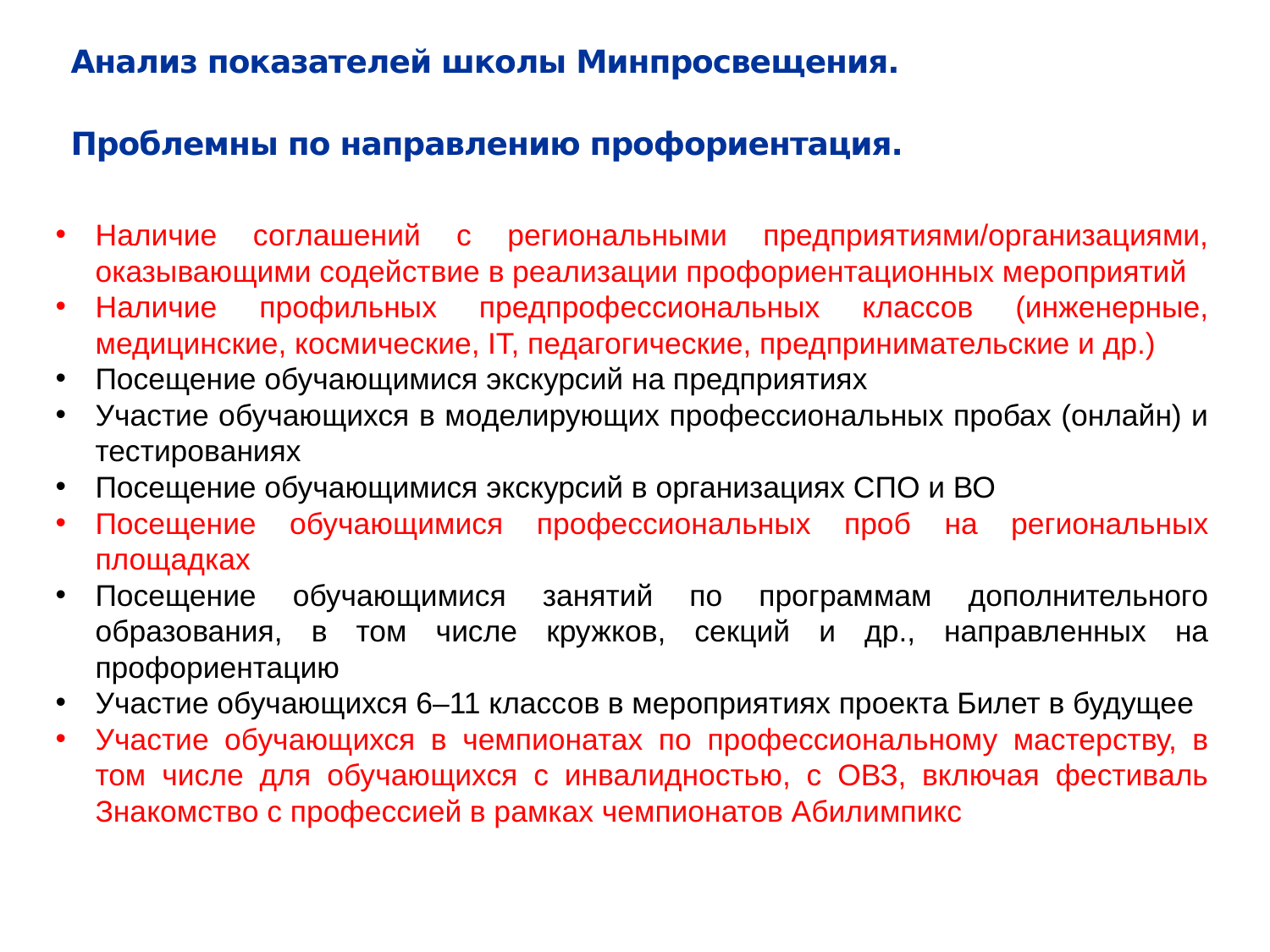

Анализ показателей школы Минпросвещения.
Проблемны по направлению профориентация.
Наличие соглашений с региональными предприятиями/организациями, оказывающими содействие в реализации профориентационных мероприятий
Наличие профильных предпрофессиональных классов (инженерные, медицинские, космические, IT, педагогические, предпринимательские и др.)
Посещение обучающимися экскурсий на предприятиях
Участие обучающихся в моделирующих профессиональных пробах (онлайн) и тестированиях
Посещение обучающимися экскурсий в организациях СПО и ВО
Посещение обучающимися профессиональных проб на региональных площадках
Посещение обучающимися занятий по программам дополнительного образования, в том числе кружков, секций и др., направленных на профориентацию
Участие обучающихся 6‒11 классов в мероприятиях проекта Билет в будущее
Участие обучающихся в чемпионатах по профессиональному мастерству, в том числе для обучающихся с инвалидностью, с ОВЗ, включая фестиваль Знакомство с профессией в рамках чемпионатов Абилимпикс